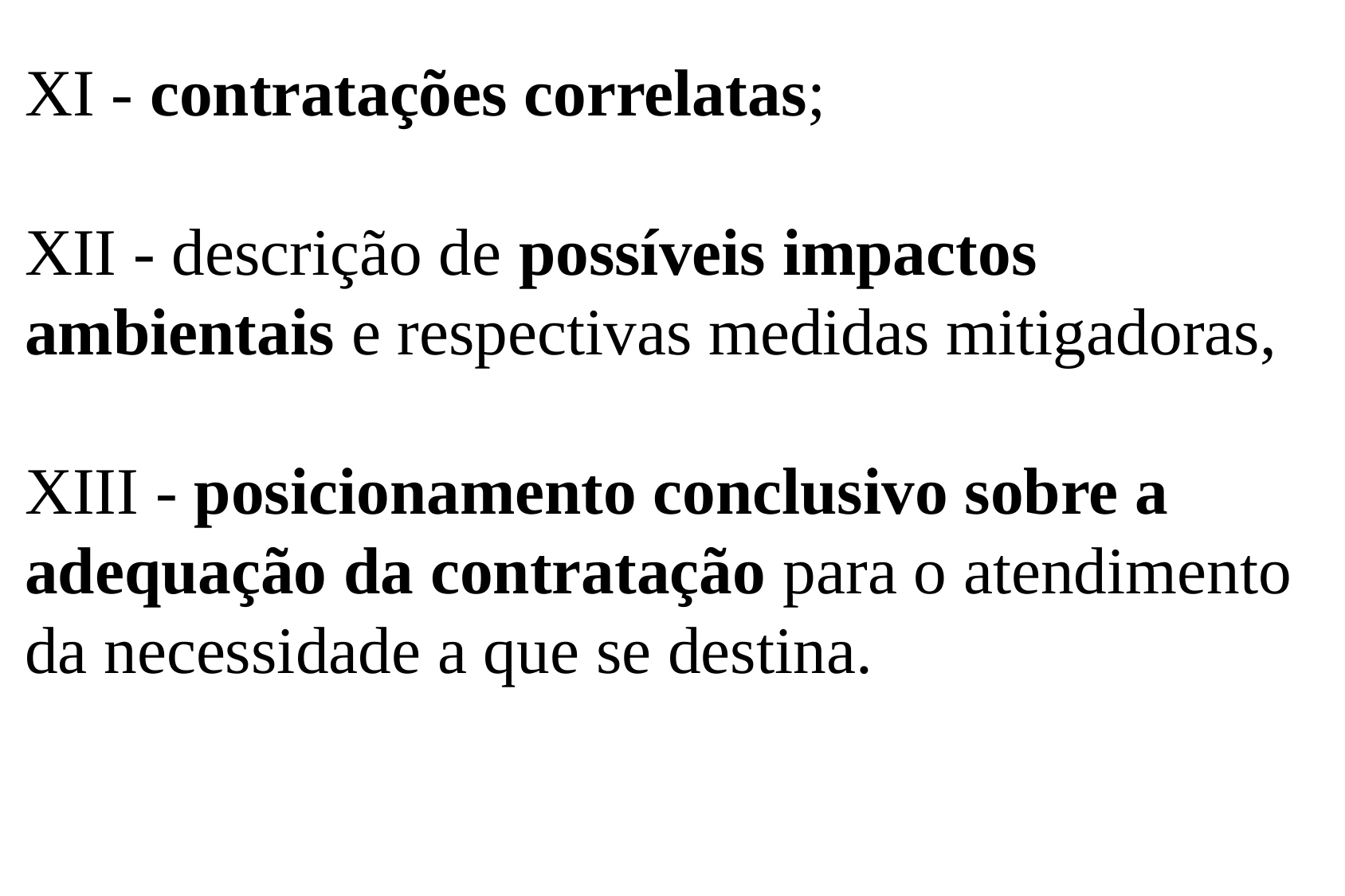

# XI - contratações correlatas; XII - descrição de possíveis impactos ambientais e respectivas medidas mitigadoras, XIII - posicionamento conclusivo sobre a adequação da contratação para o atendimento da necessidade a que se destina.